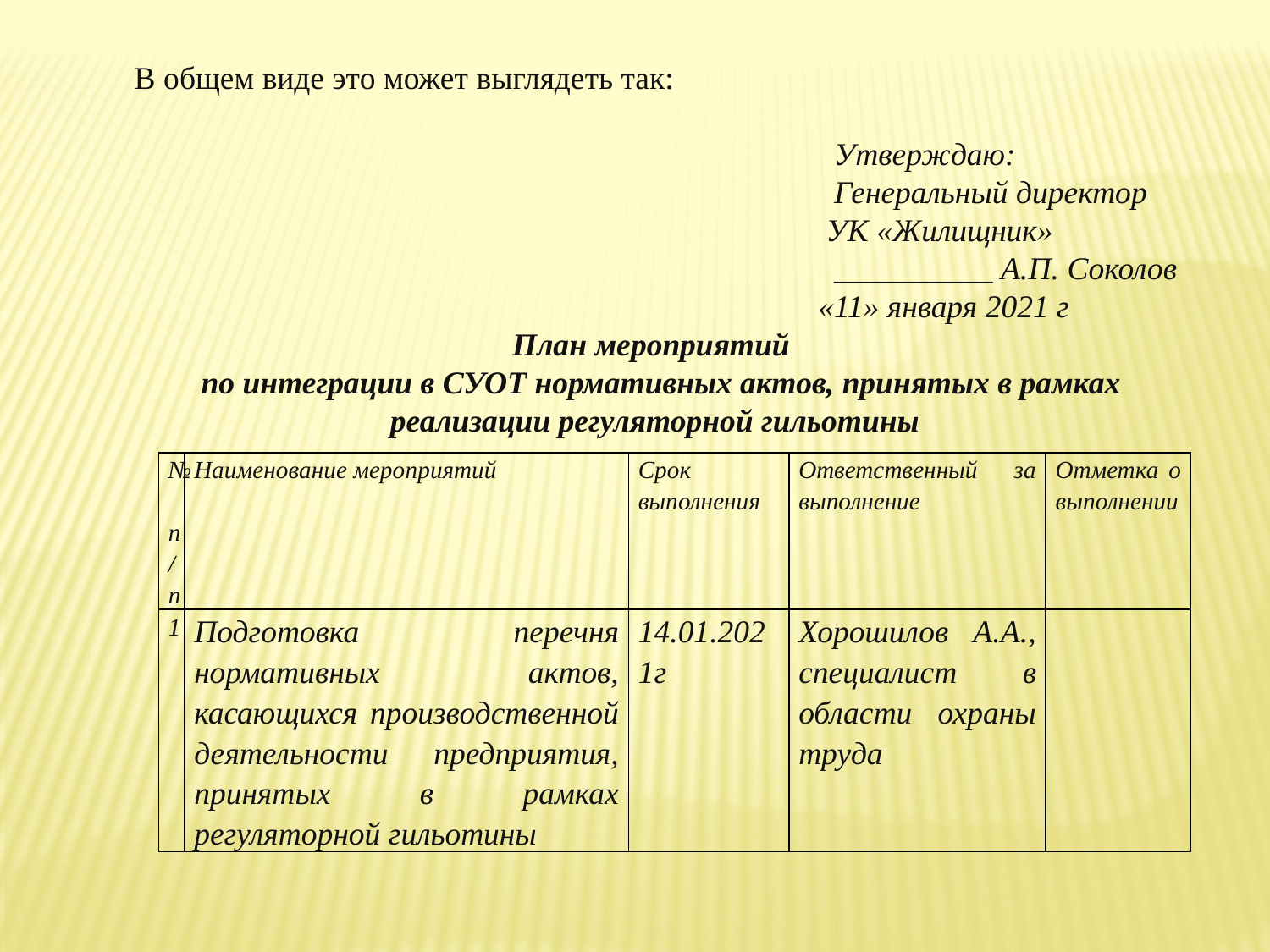

В общем виде это может выглядеть так:

                                                                                       Утверждаю:
                                                                                       Генеральный директор
                                                                                      УК «Жилищник»
                                                                                       __________ А.П. Соколов
                                                                                     «11» января 2021 г
                                               План мероприятий
по интеграции в СУОТ нормативных актов, принятых в рамках реализации регуляторной гильотины
| № п/п | Наименование мероприятий | Срок выполнения | Ответственный за выполнение | Отметка о выполнении |
| --- | --- | --- | --- | --- |
| 1 | Подготовка перечня нормативных актов, касающихся производственной деятельности предприятия, принятых в рамках регуляторной гильотины | 14.01.2021г | Хорошилов А.А., специалист в области охраны труда |  |